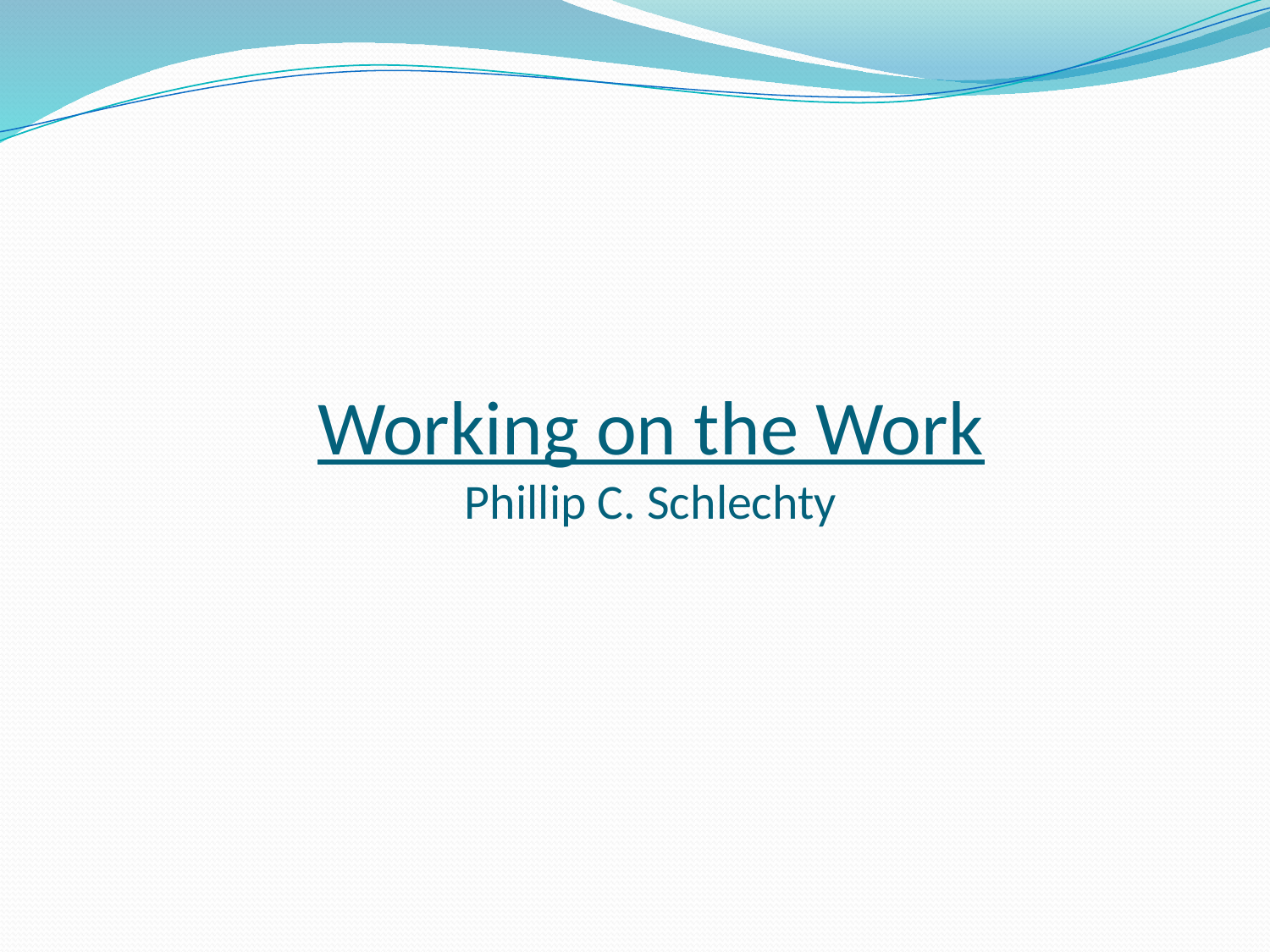

# Working on the Work Phillip C. Schlechty